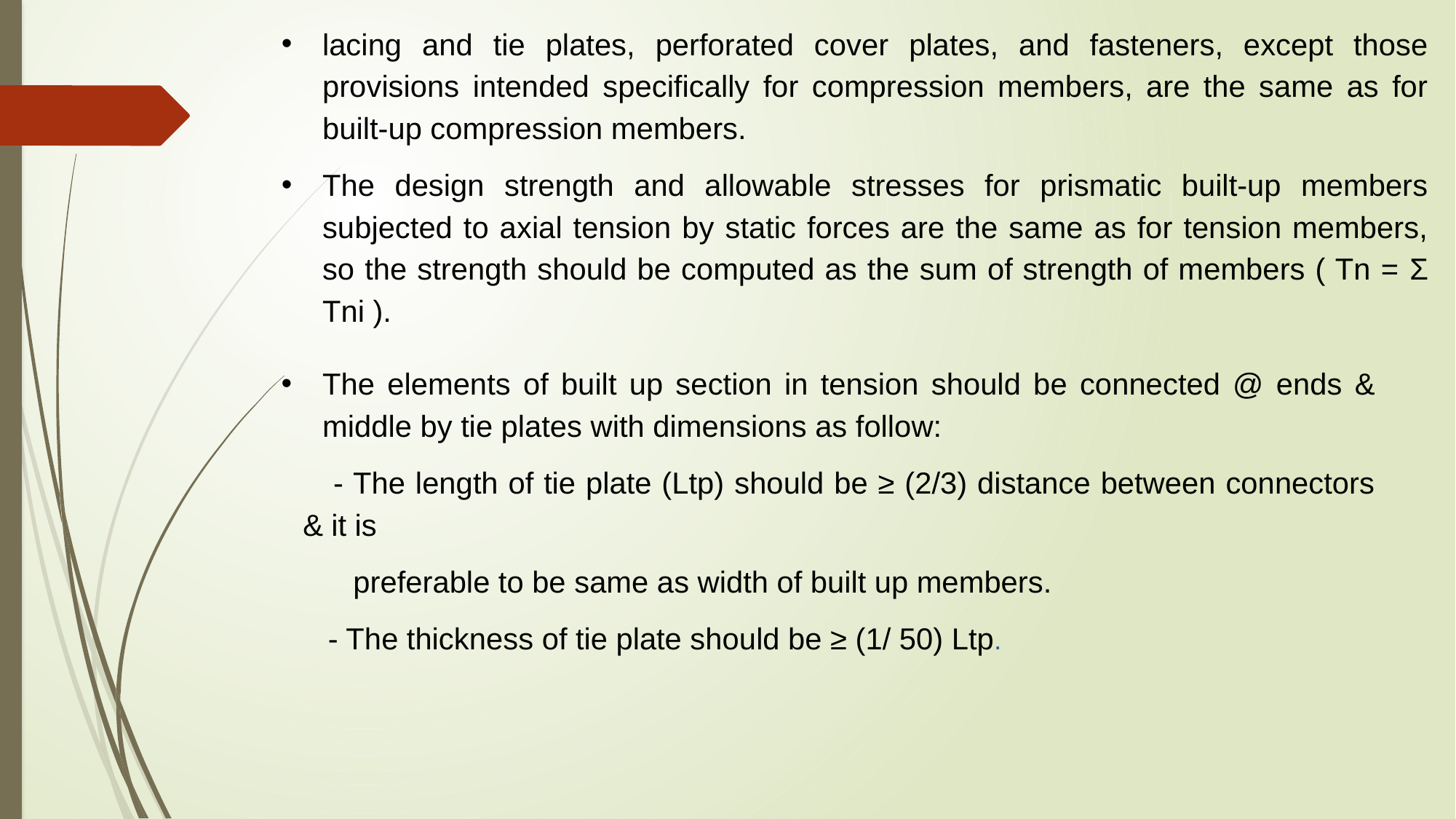

lacing and tie plates, perforated cover plates, and fasteners, except those provisions intended specifically for compression members, are the same as for built-up compression members.
The design strength and allowable stresses for prismatic built-up members subjected to axial tension by static forces are the same as for tension members, so the strength should be computed as the sum of strength of members ( Tn = Σ Tni ).
The elements of built up section in tension should be connected @ ends & middle by tie plates with dimensions as follow:
   - The length of tie plate (Ltp) should be ≥ (2/3) distance between connectors & it is
      preferable to be same as width of built up members.
   - The thickness of tie plate should be ≥ (1/ 50) Ltp.